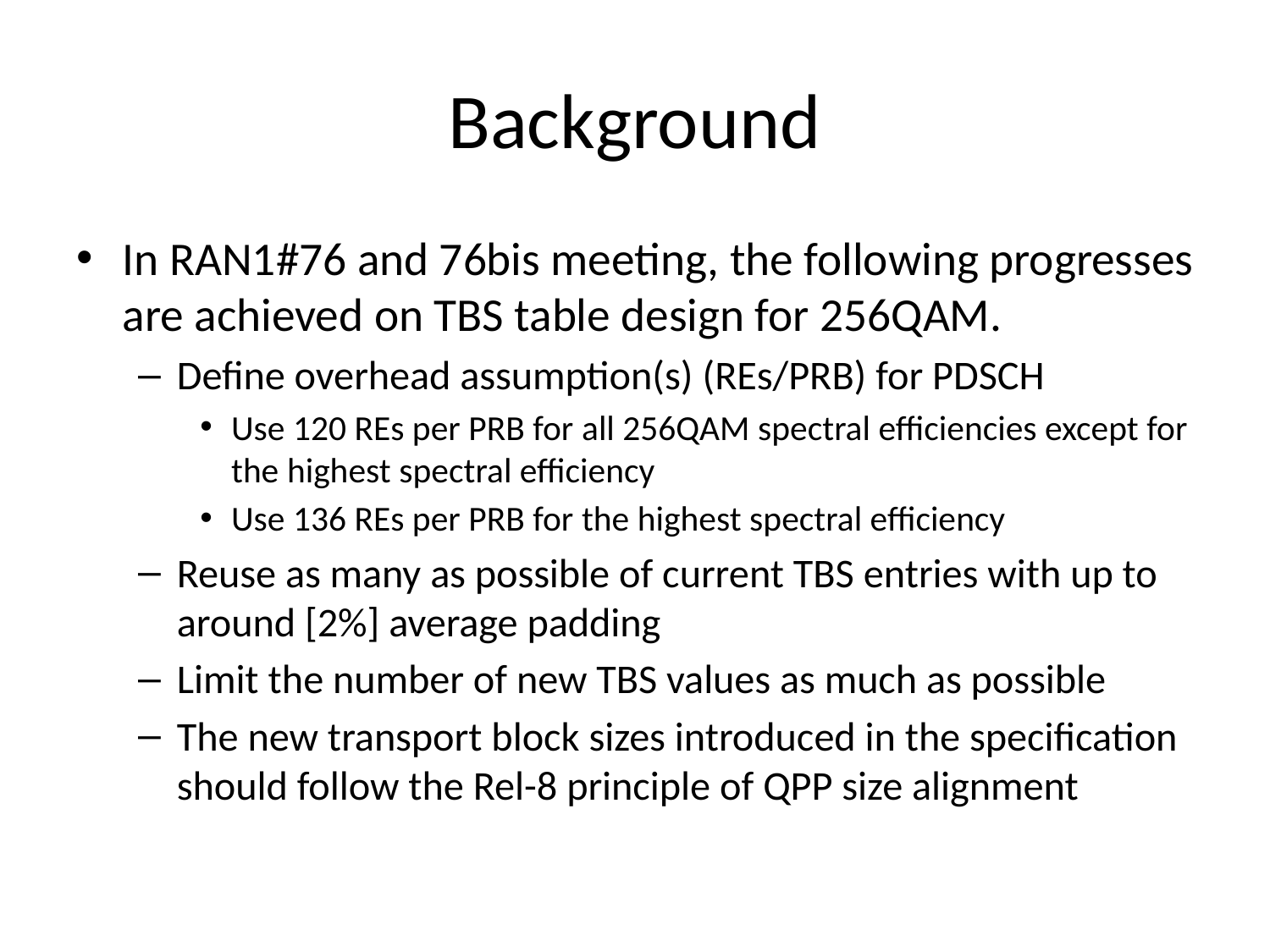

# Background
In RAN1#76 and 76bis meeting, the following progresses are achieved on TBS table design for 256QAM.
Define overhead assumption(s) (REs/PRB) for PDSCH
Use 120 REs per PRB for all 256QAM spectral efficiencies except for the highest spectral efficiency
Use 136 REs per PRB for the highest spectral efficiency
Reuse as many as possible of current TBS entries with up to around [2%] average padding
Limit the number of new TBS values as much as possible
The new transport block sizes introduced in the specification should follow the Rel-8 principle of QPP size alignment